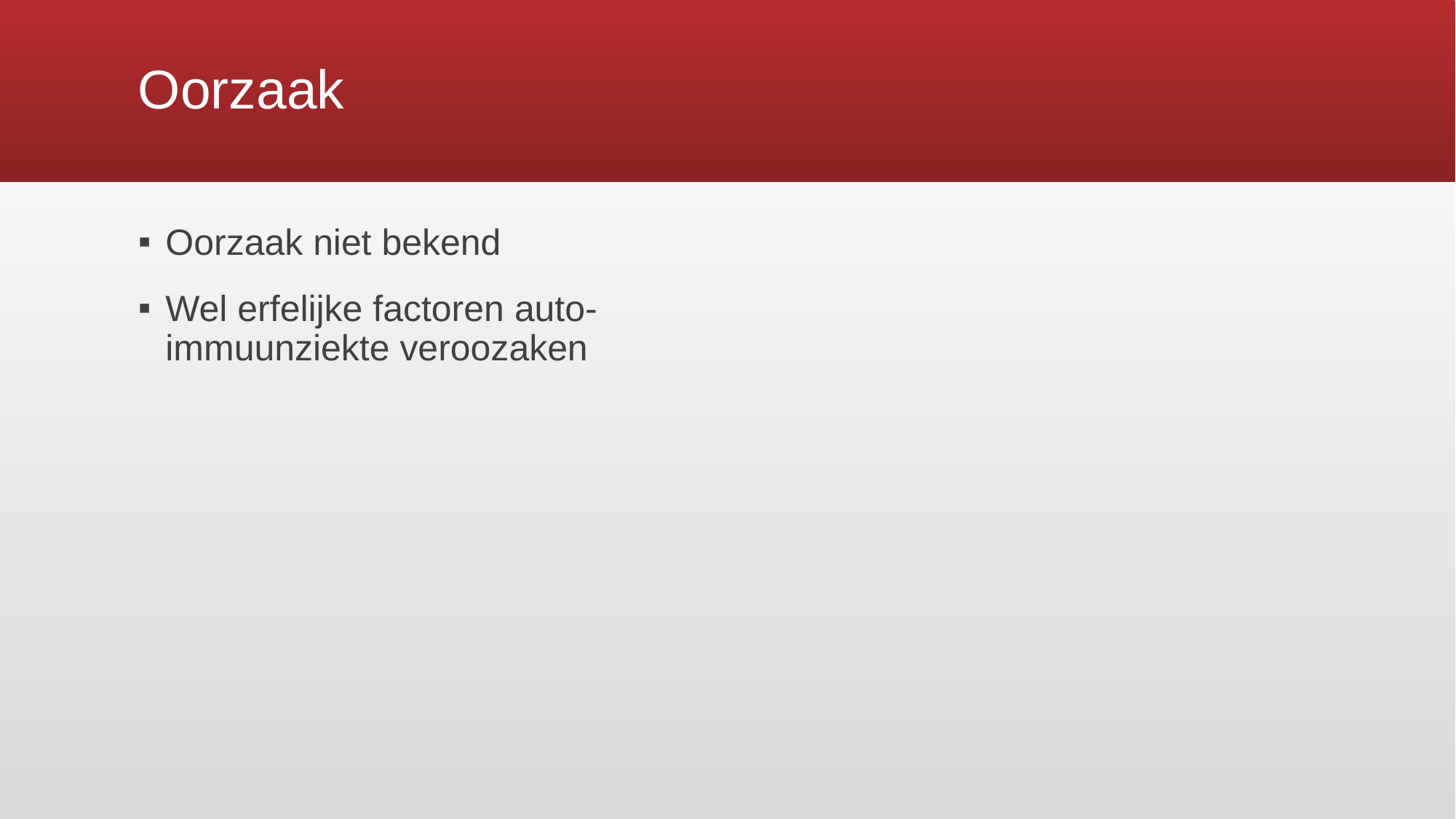

# Oorzaak
Oorzaak niet bekend
Wel erfelijke factoren auto-immuunziekte veroozaken